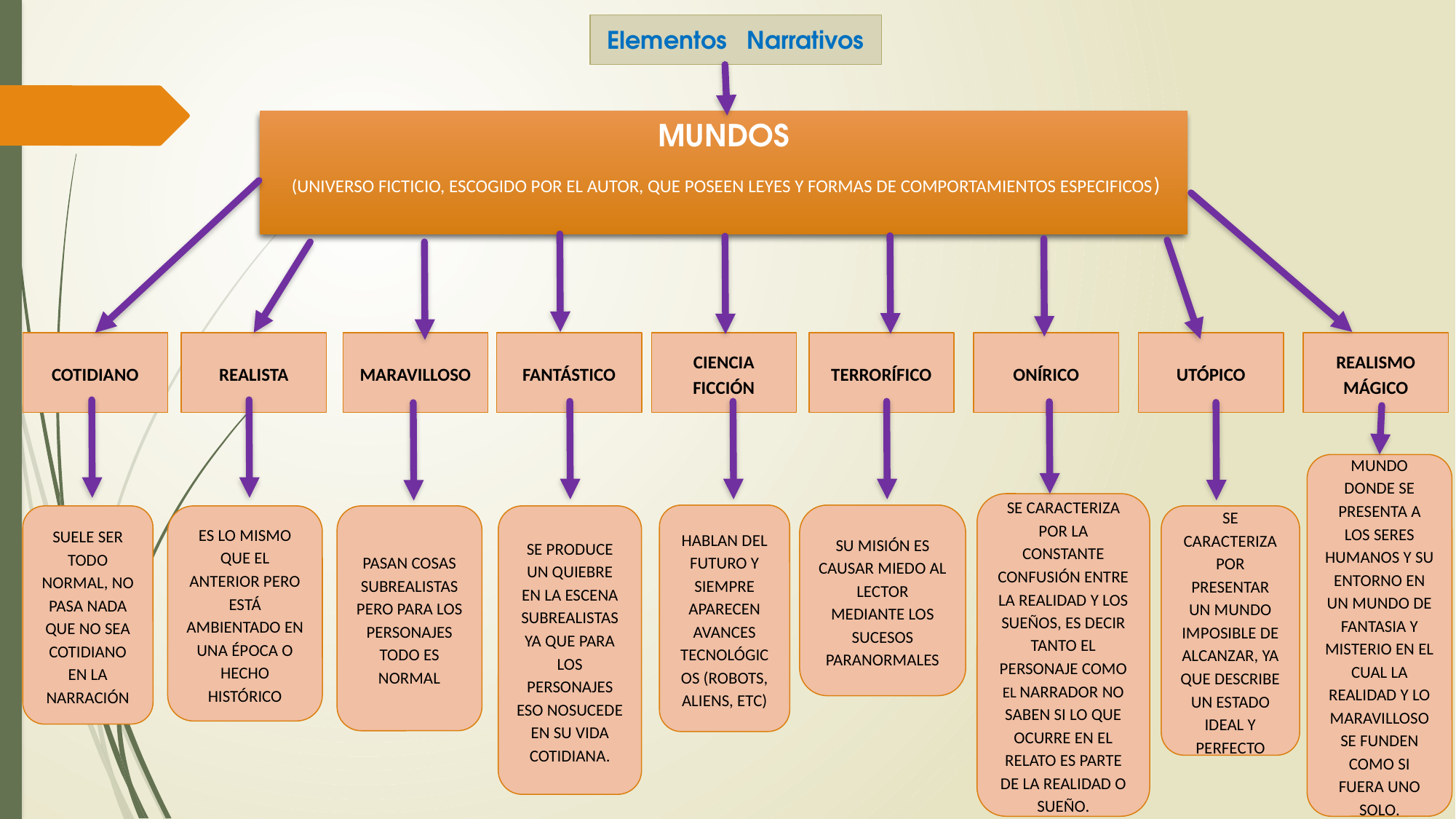

Elementos   Narrativos

MUNDOS
 (UNIVERSO FICTICIO, ESCOGIDO POR EL AUTOR, QUE POSEEN LEYES Y FORMAS DE COMPORTAMIENTOS ESPECIFICOS)

FANTÁSTICO
REALISTA
MARAVILLOSO
REALISMO MÁGICO
UTÓPICO
COTIDIANO
CIENCIA
FICCIÓN
TERRORÍFICO
ONÍRICO
MUNDO DONDE SE PRESENTA A LOS SERES HUMANOS Y SU ENTORNO EN UN MUNDO DE FANTASIA Y MISTERIO EN EL CUAL LA REALIDAD Y LO MARAVILLOSO SE FUNDEN COMO SI FUERA UNO SOLO.
SE CARACTERIZA POR LA CONSTANTE CONFUSIÓN ENTRE LA REALIDAD Y LOS SUEÑOS, ES DECIR TANTO EL PERSONAJE COMO EL NARRADOR NO SABEN SI LO QUE OCURRE EN EL RELATO ES PARTE DE LA REALIDAD O SUEÑO.
HABLAN DEL FUTURO Y SIEMPRE APARECEN AVANCES TECNOLÓGICOS (ROBOTS, ALIENS, ETC)
SU MISIÓN ES CAUSAR MIEDO AL LECTOR MEDIANTE LOS SUCESOS PARANORMALES
SUELE SER TODO NORMAL, NO PASA NADA QUE NO SEA COTIDIANO EN LA NARRACIÓN
ES LO MISMO QUE EL ANTERIOR PERO ESTÁ AMBIENTADO EN UNA ÉPOCA O HECHO HISTÓRICO
PASAN COSAS SUBREALISTAS PERO PARA LOS PERSONAJES TODO ES NORMAL
SE PRODUCE UN QUIEBRE EN LA ESCENA SUBREALISTAS YA QUE PARA LOS PERSONAJES ESO NOSUCEDE EN SU VIDA COTIDIANA.
SE CARACTERIZA POR PRESENTAR UN MUNDO IMPOSIBLE DE ALCANZAR, YA QUE DESCRIBE UN ESTADO IDEAL Y PERFECTO